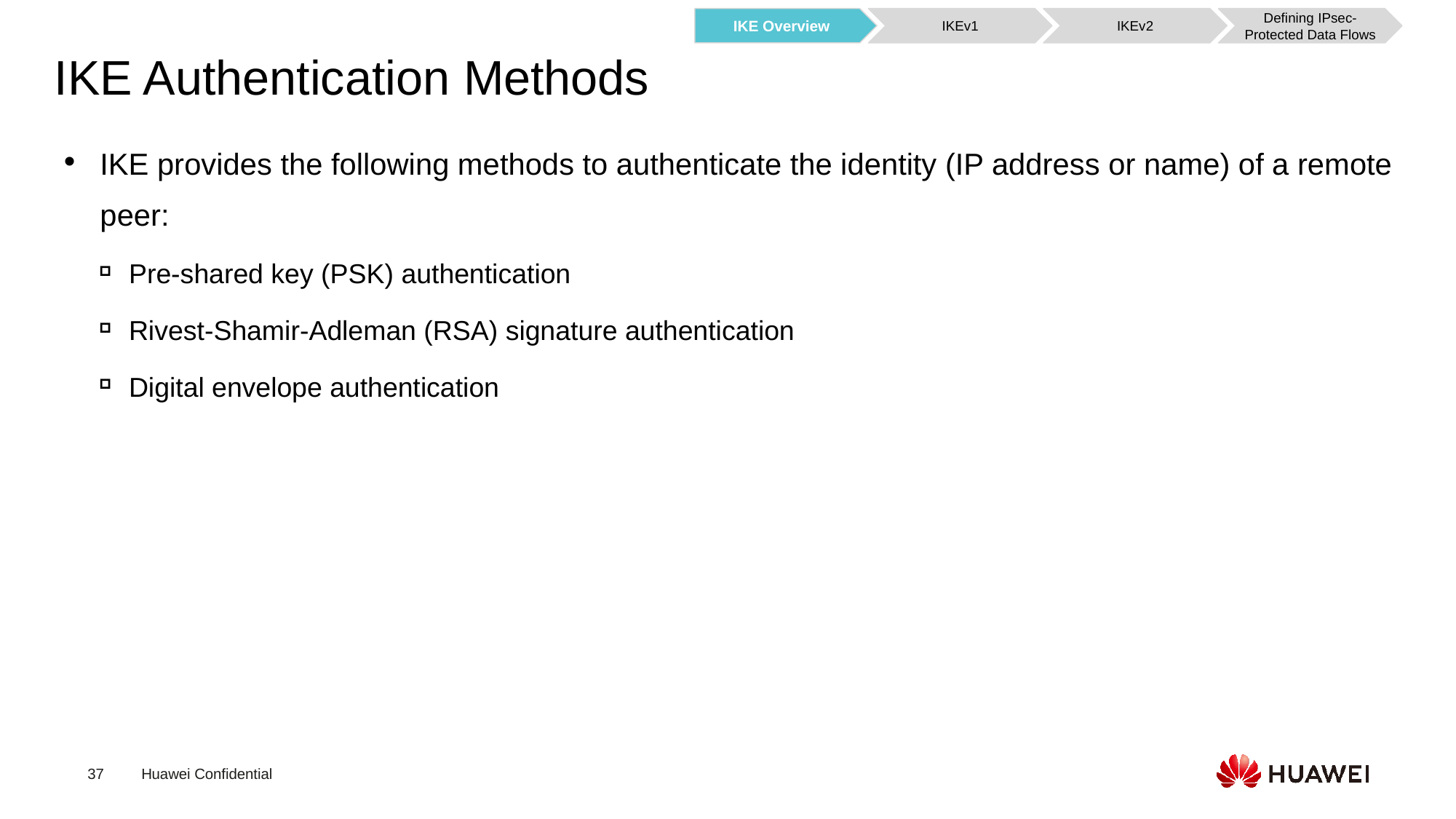

IKE Overview
IKEv1
IKEv2
Defining IPsec-Protected Data Flows
# IKE Authentication Methods
IKE provides the following methods to authenticate the identity (IP address or name) of a remote peer:
Pre-shared key (PSK) authentication
Rivest-Shamir-Adleman (RSA) signature authentication
Digital envelope authentication